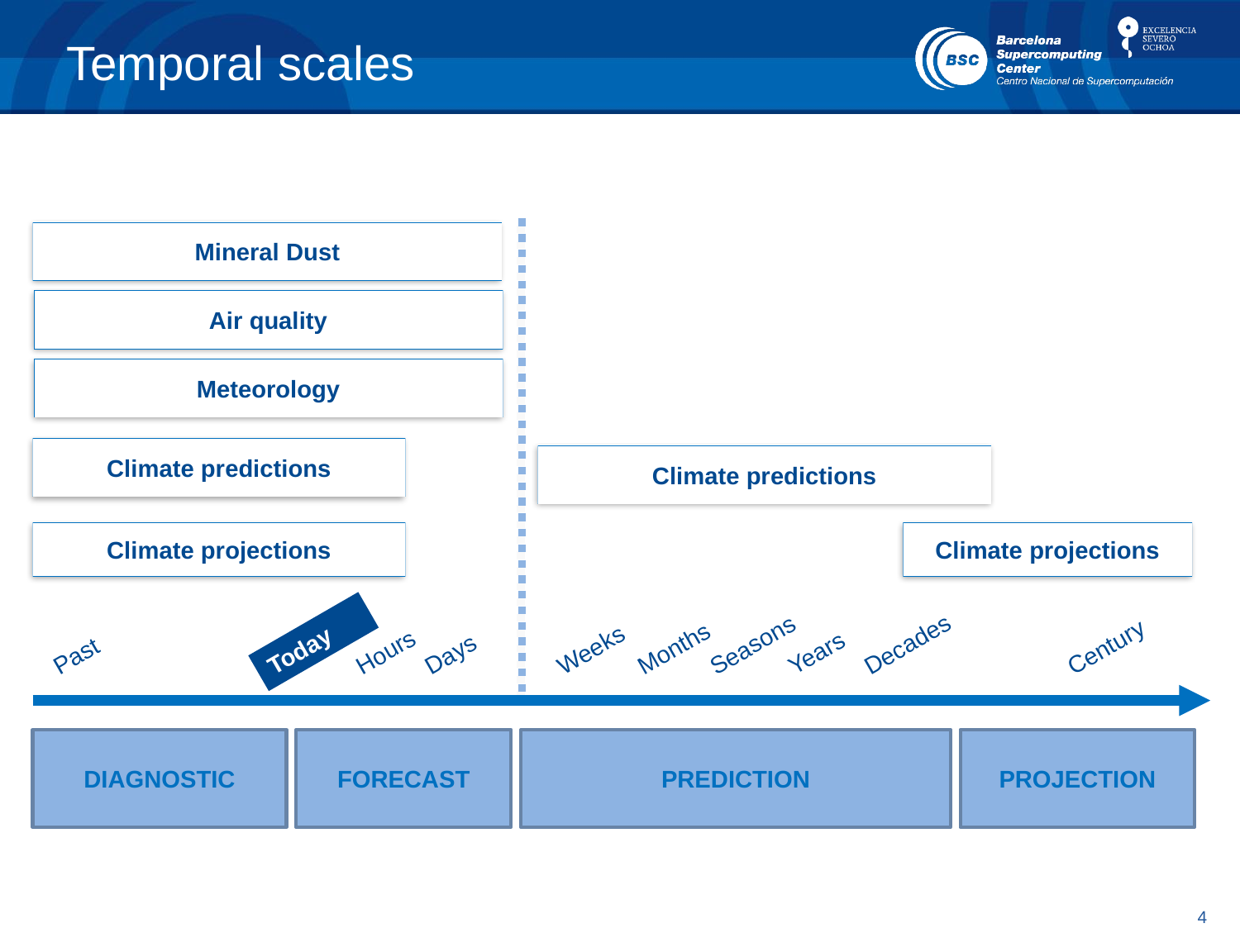

# Temporal scales
Mineral Dust
Air quality
Meteorology
Climate predictions
Climate predictions
Climate projections
Climate projections
Past
Seasons
Years
Decades
Century
Today
Hours
Days
Weeks
Months
DIAGNOSTIC
FORECAST
PREDICTION
PROJECTION